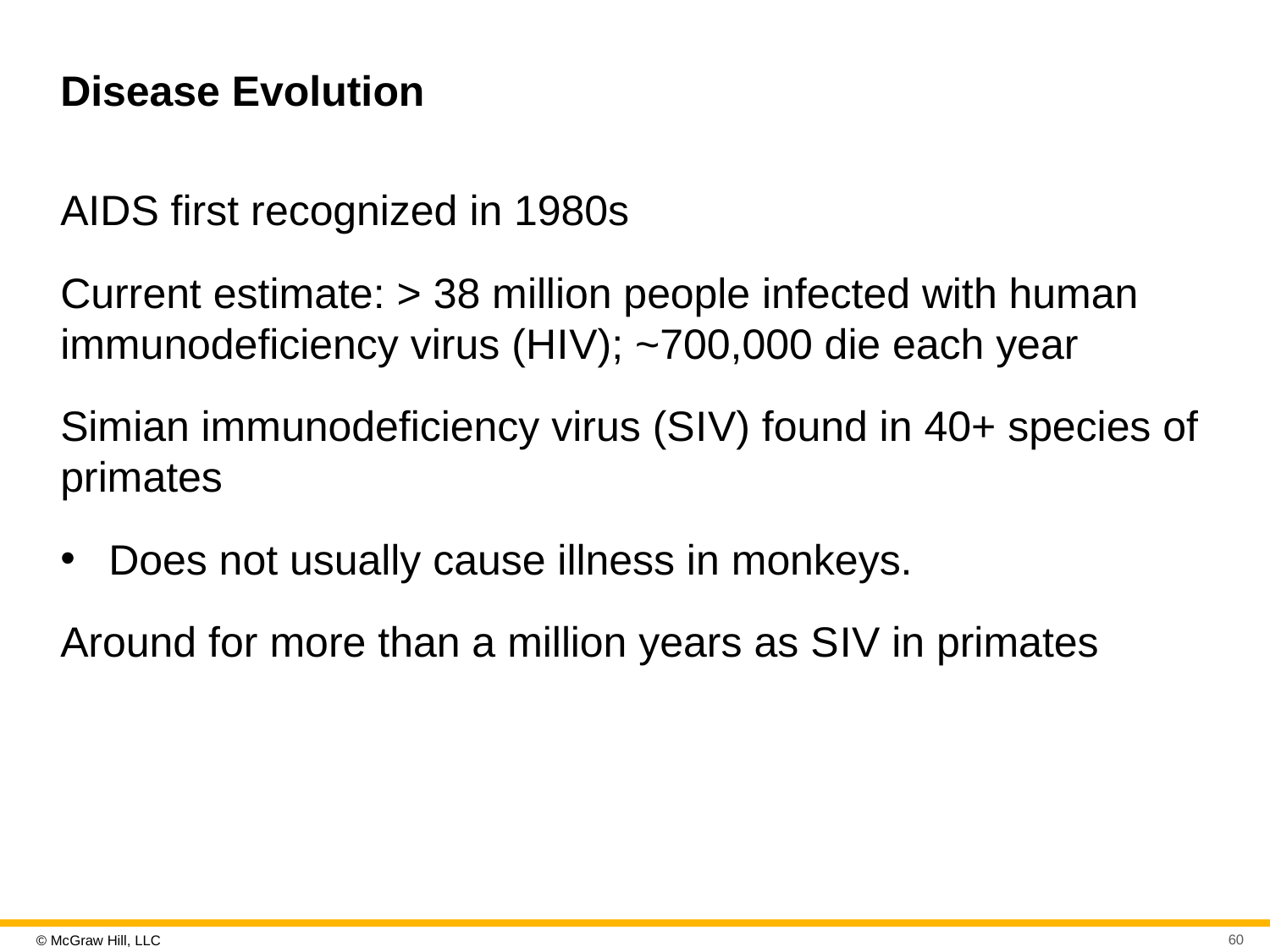

# Disease Evolution
AIDS first recognized in 1980s
Current estimate: > 38 million people infected with human immunodeficiency virus (H I V); ~700,000 die each year
Simian immunodeficiency virus (S I V) found in 40+ species of primates
Does not usually cause illness in monkeys.
Around for more than a million years as S I V in primates
60